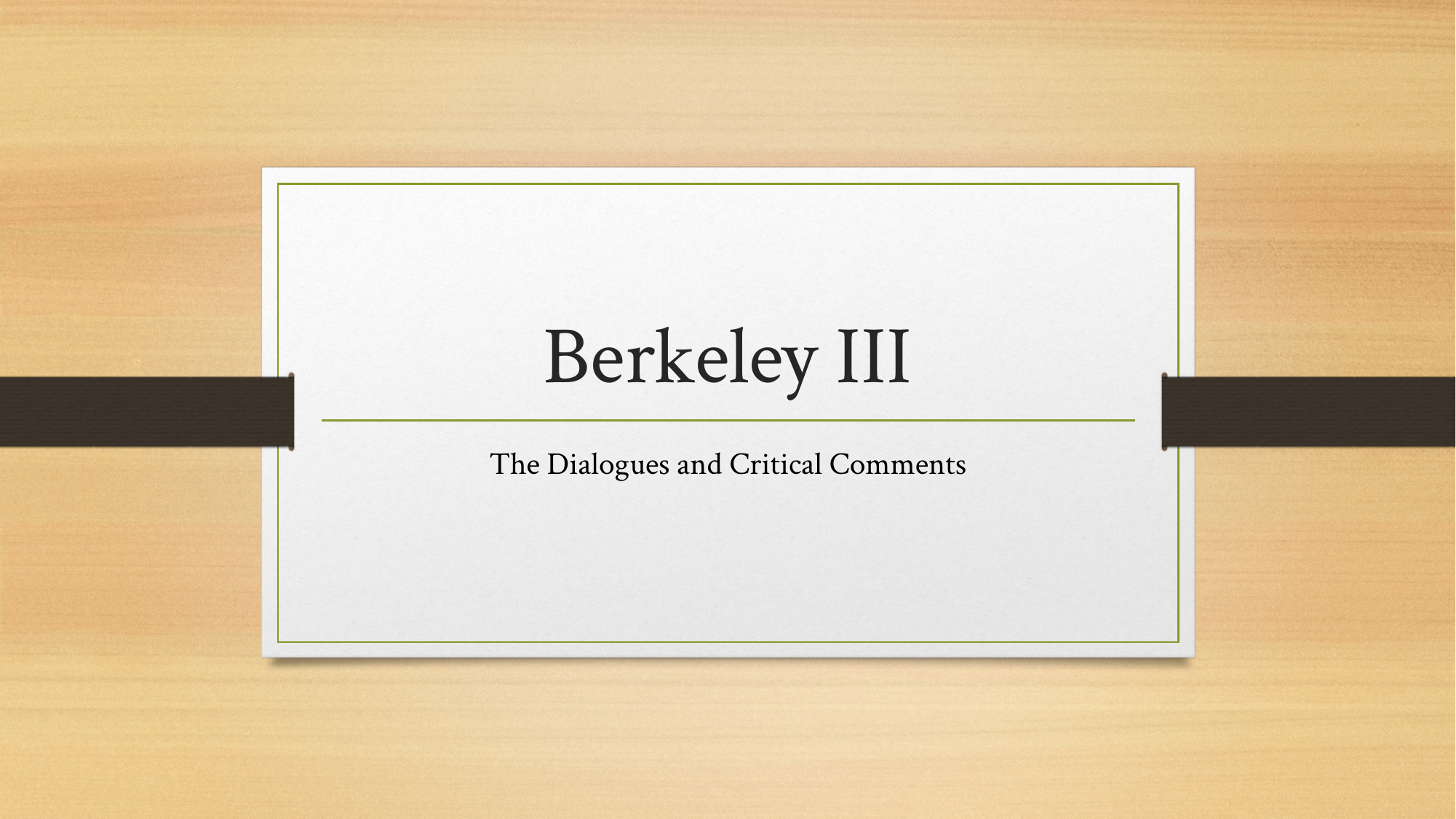

# Berkeley III
The Dialogues and Critical Comments